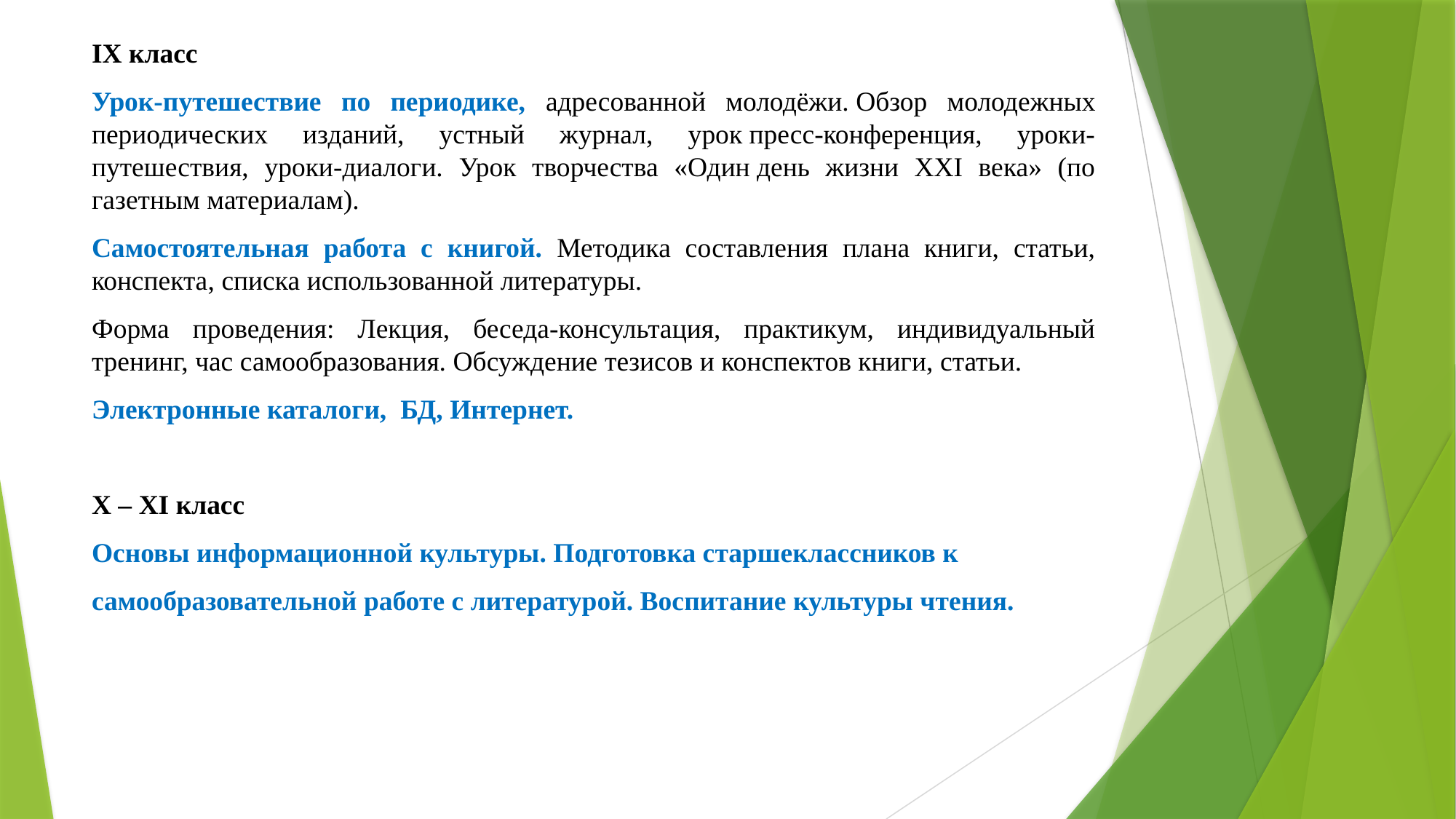

IХ класс
Урок-путешествие по периодике, адресованной молодёжи. Обзор молодежных периодических изданий, устный журнал, урок пресс-конференция, уроки-путешествия, уроки-диалоги. Урок творчества «Один день жизни ХХI века» (по газетным материалам).
Самостоятельная работа с книгой. Методика составления плана книги, статьи, конспекта, списка использованной литературы.
Форма проведения: Лекция, беседа-консультация, практикум, индивидуальный тренинг, час самообразования. Обсуждение тезисов и конспектов книги, статьи.
Электронные каталоги,  БД, Интернет.

Х – ХI класс
Основы информационной культуры. Подготовка старшеклассников к
самообразовательной работе с литературой. Воспитание культуры чтения.